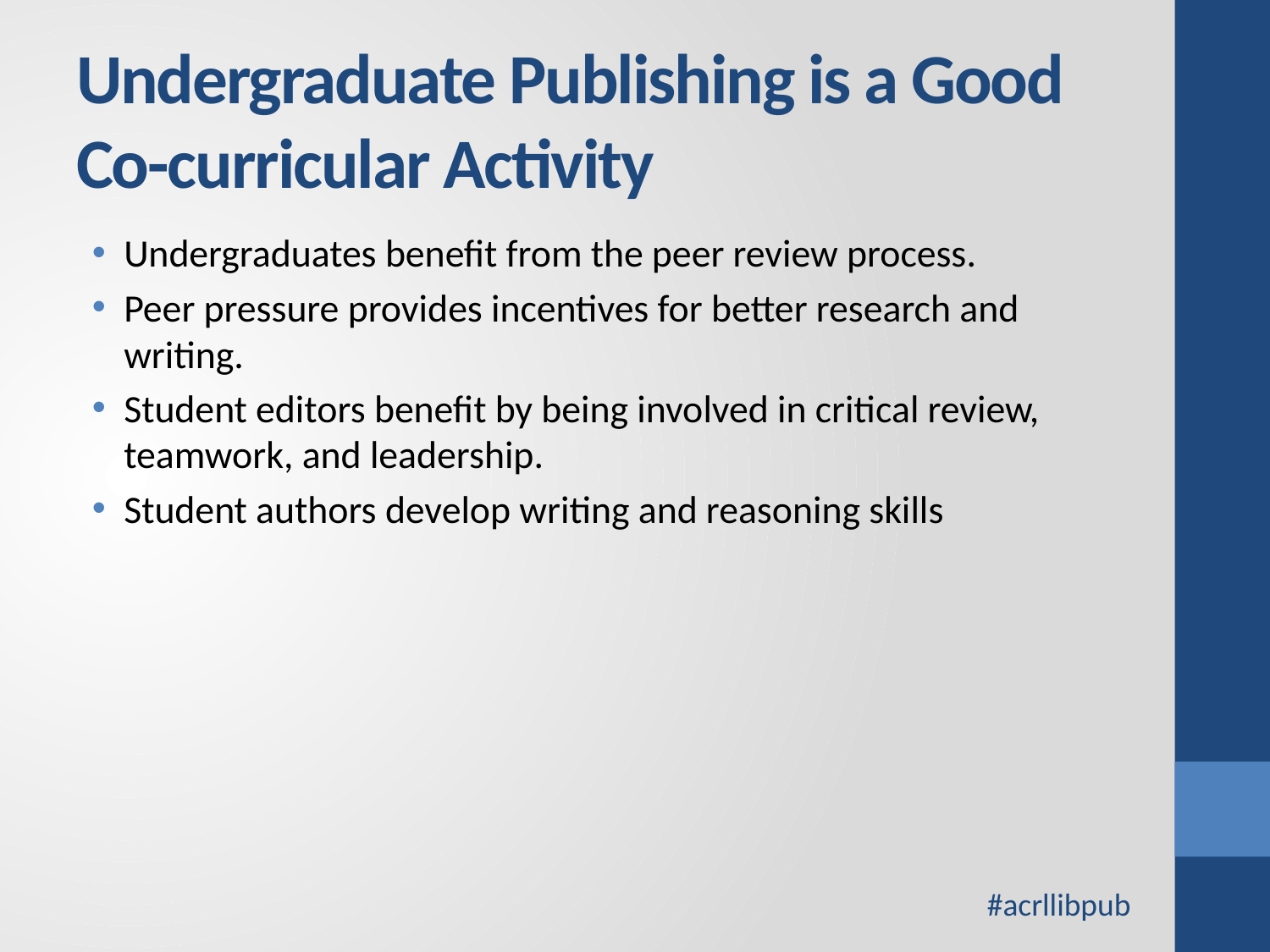

# Undergraduate Publishing is a Good Co-curricular Activity
Undergraduates benefit from the peer review process.
Peer pressure provides incentives for better research and writing.
Student editors benefit by being involved in critical review, teamwork, and leadership.
Student authors develop writing and reasoning skills
#acrllibpub